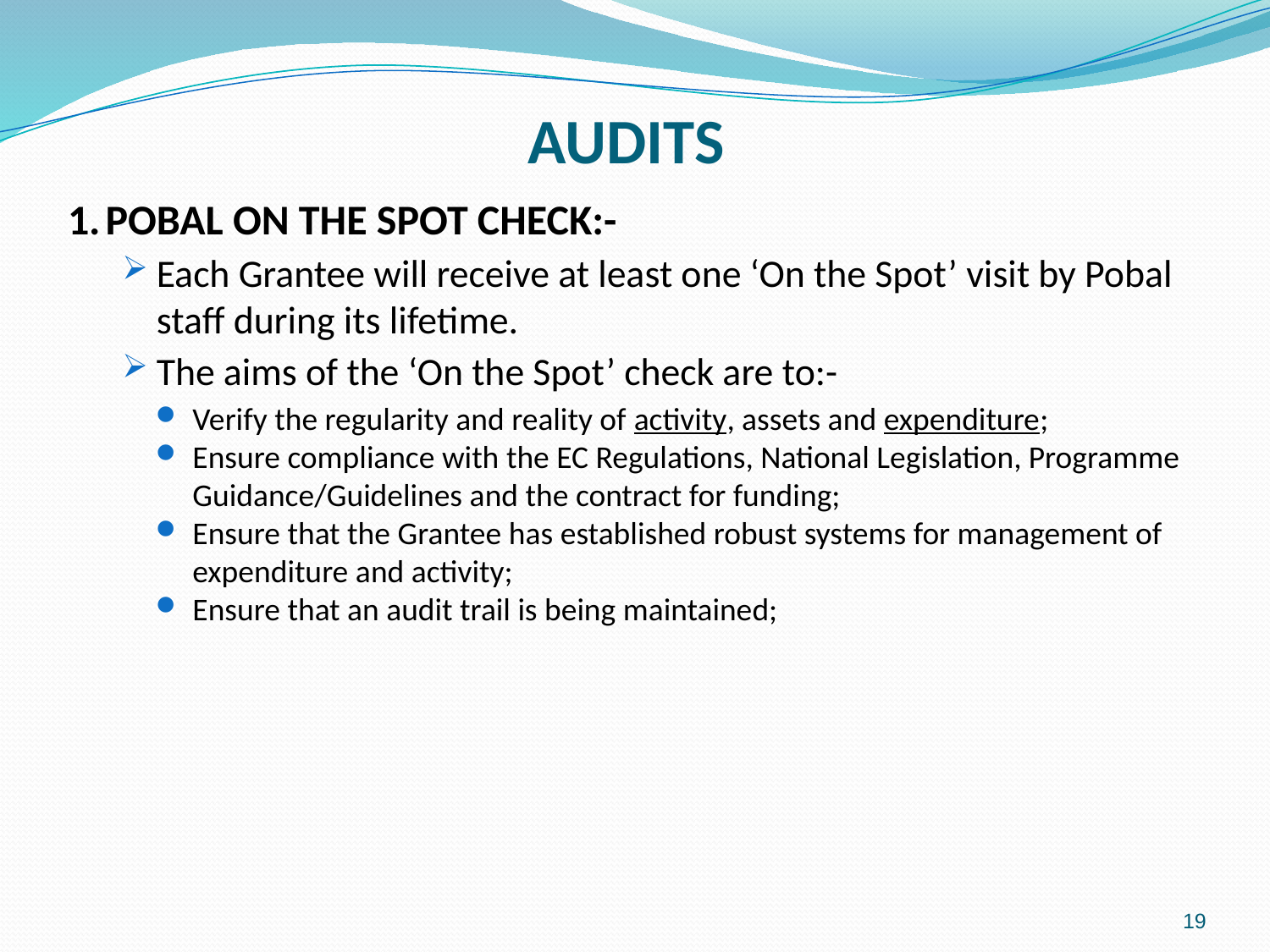

# AUDITS
1.	POBAL ON THE SPOT CHECK:-
Each Grantee will receive at least one ‘On the Spot’ visit by Pobal staff during its lifetime.
The aims of the ‘On the Spot’ check are to:-
Verify the regularity and reality of activity, assets and expenditure;
Ensure compliance with the EC Regulations, National Legislation, Programme Guidance/Guidelines and the contract for funding;
Ensure that the Grantee has established robust systems for management of expenditure and activity;
Ensure that an audit trail is being maintained;
19